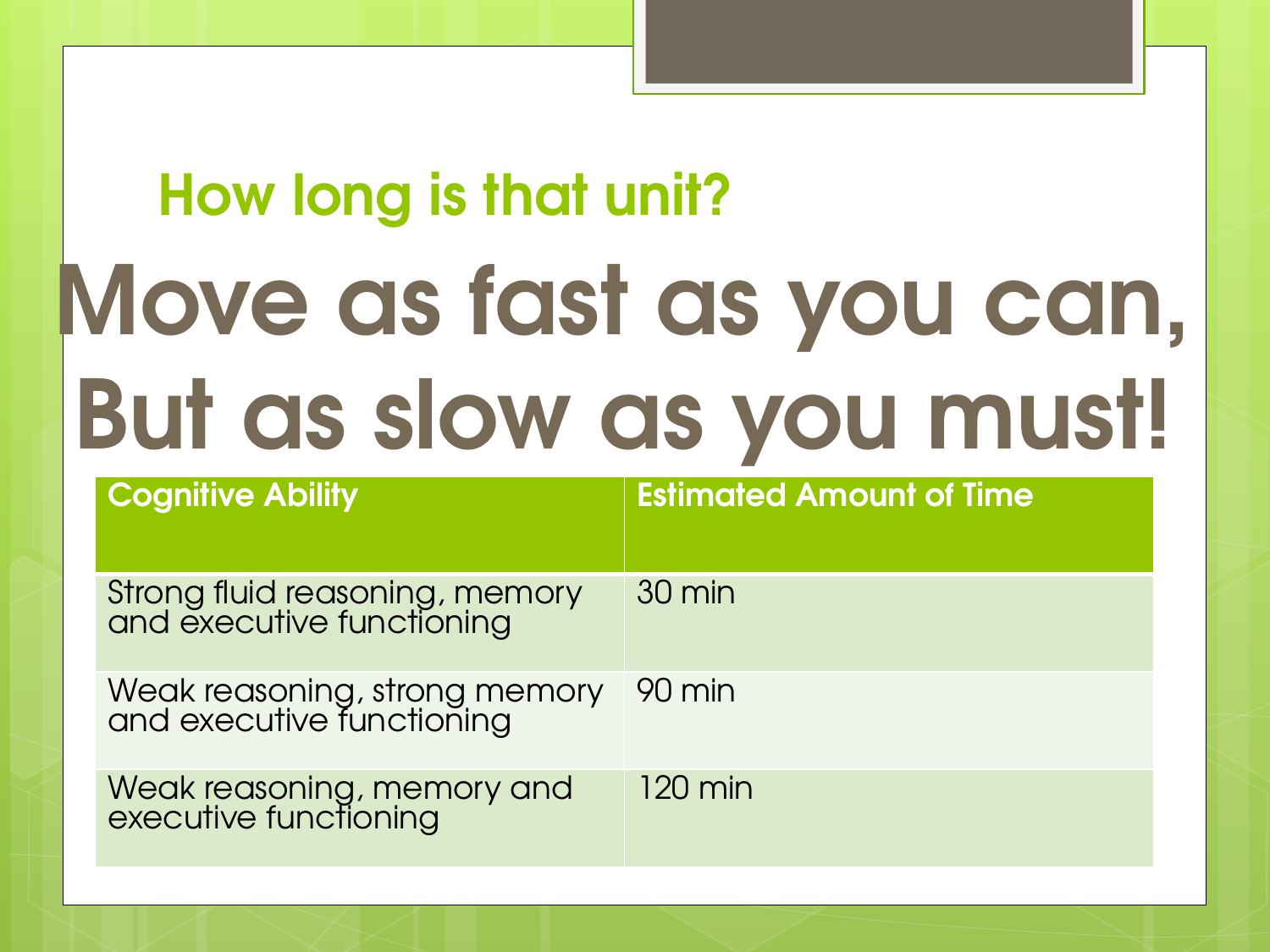

# How long is that unit?
Move as fast as you can,
But as slow as you must!
| Cognitive Ability | Estimated Amount of Time |
| --- | --- |
| Strong fluid reasoning, memory and executive functioning | 30 min |
| Weak reasoning, strong memory and executive functioning | 90 min |
| Weak reasoning, memory and executive functioning | 120 min |